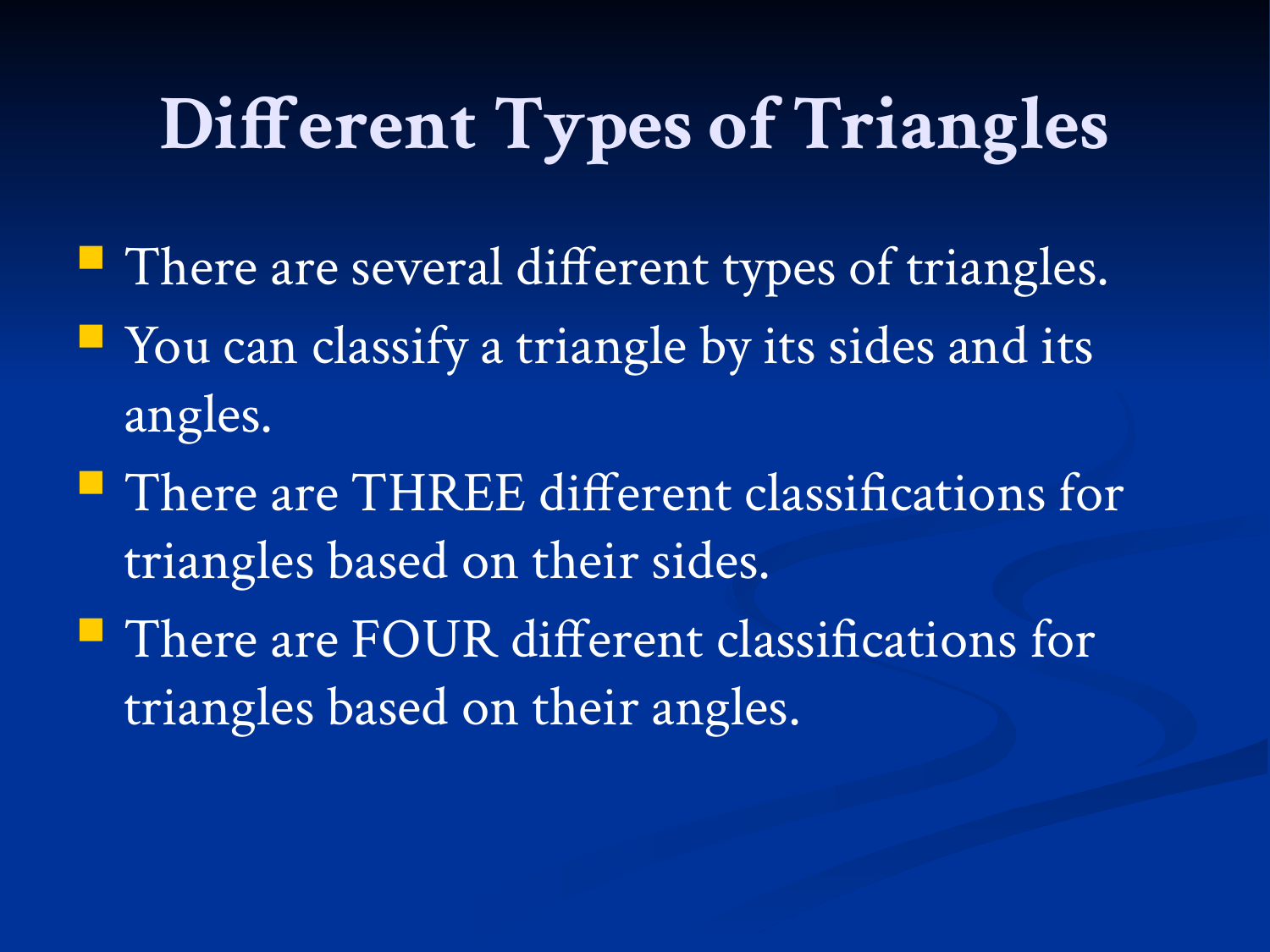

# Different Types of Triangles
There are several different types of triangles.
You can classify a triangle by its sides and its angles.
There are THREE different classifications for triangles based on their sides.
There are FOUR different classifications for triangles based on their angles.